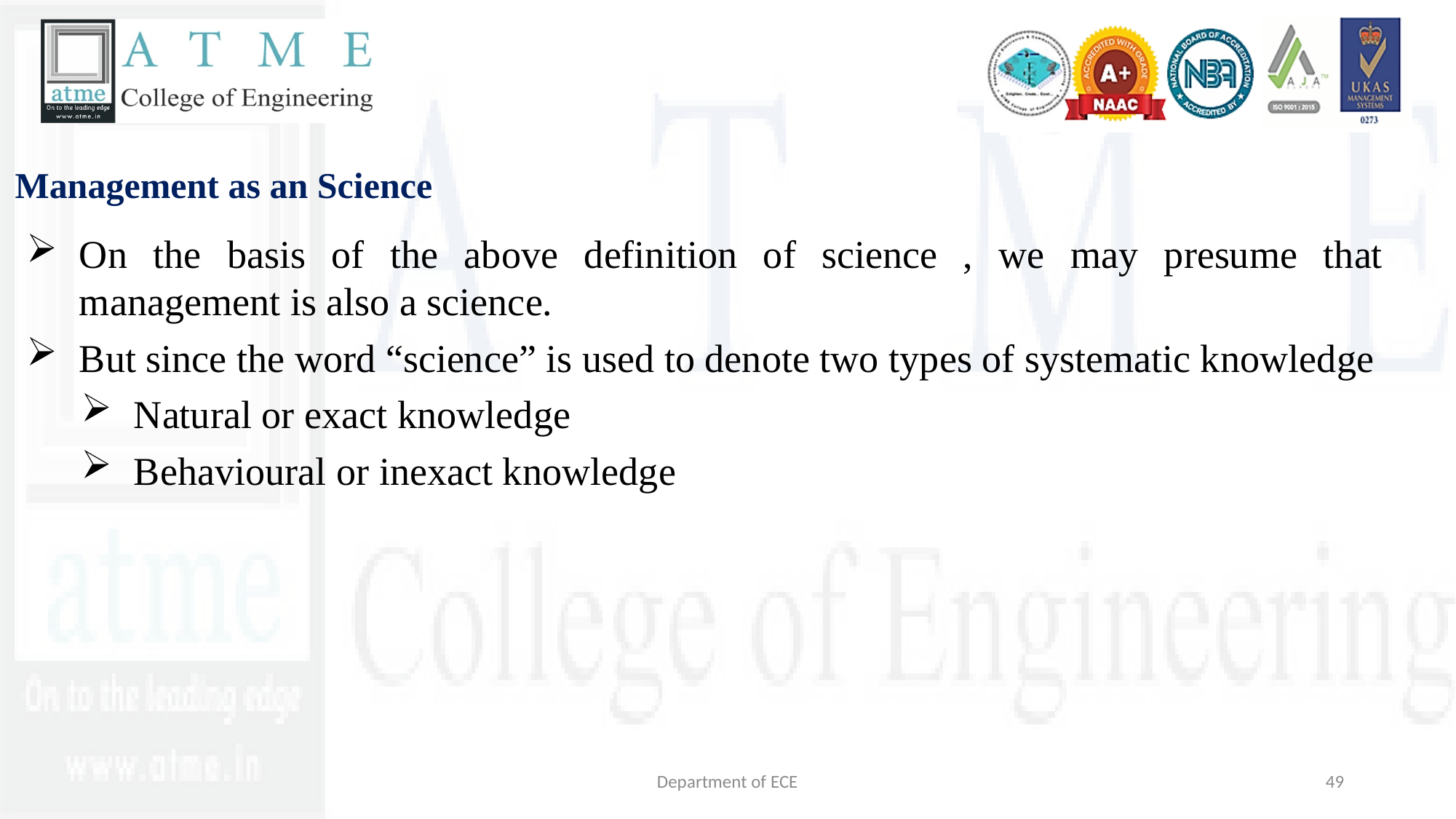

Management as an Science
On the basis of the above definition of science , we may presume that management is also a science.
But since the word “science” is used to denote two types of systematic knowledge
Natural or exact knowledge
Behavioural or inexact knowledge

Department of ECE
49